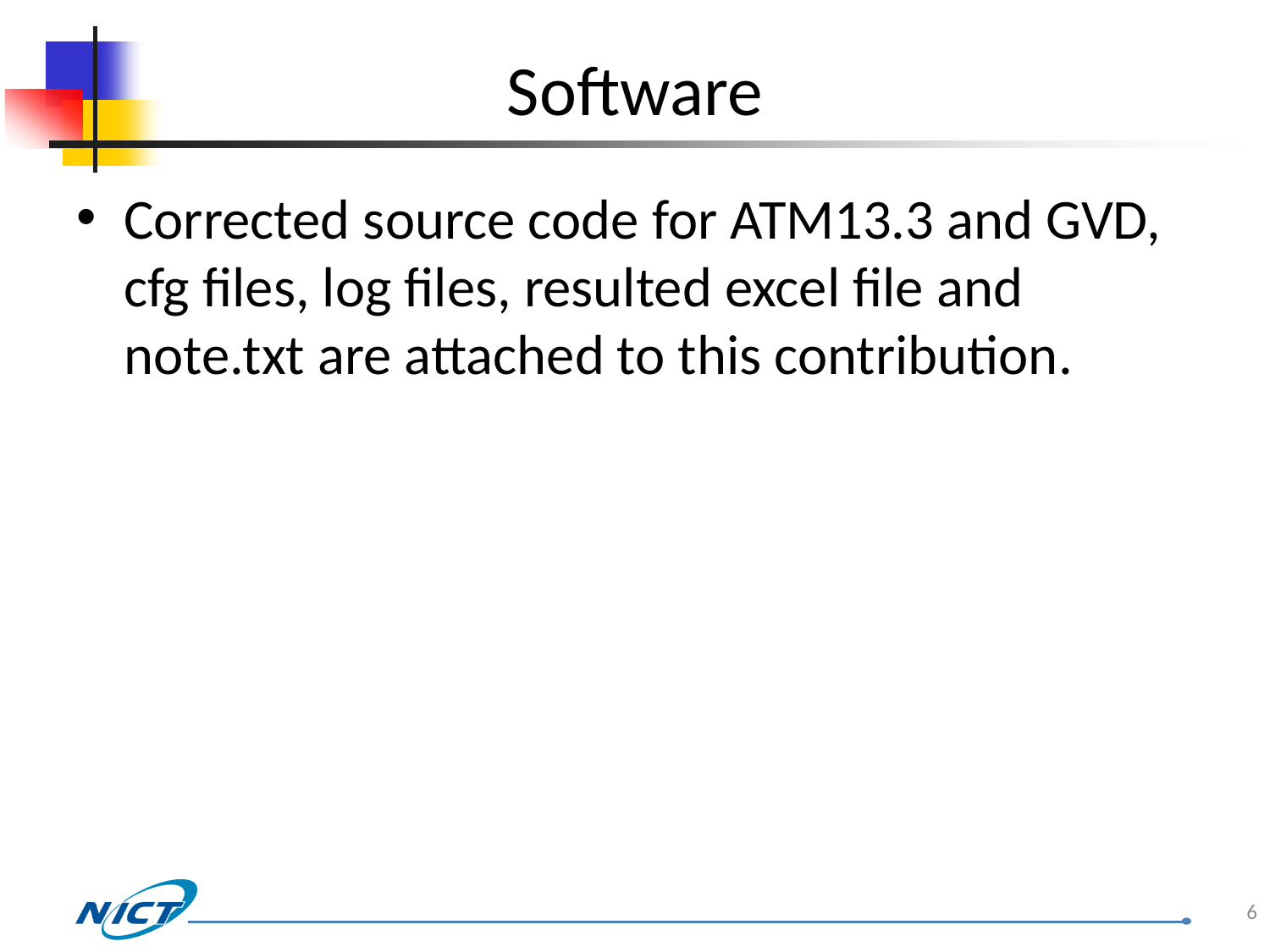

# Software
Corrected source code for ATM13.3 and GVD, cfg files, log files, resulted excel file and note.txt are attached to this contribution.
6